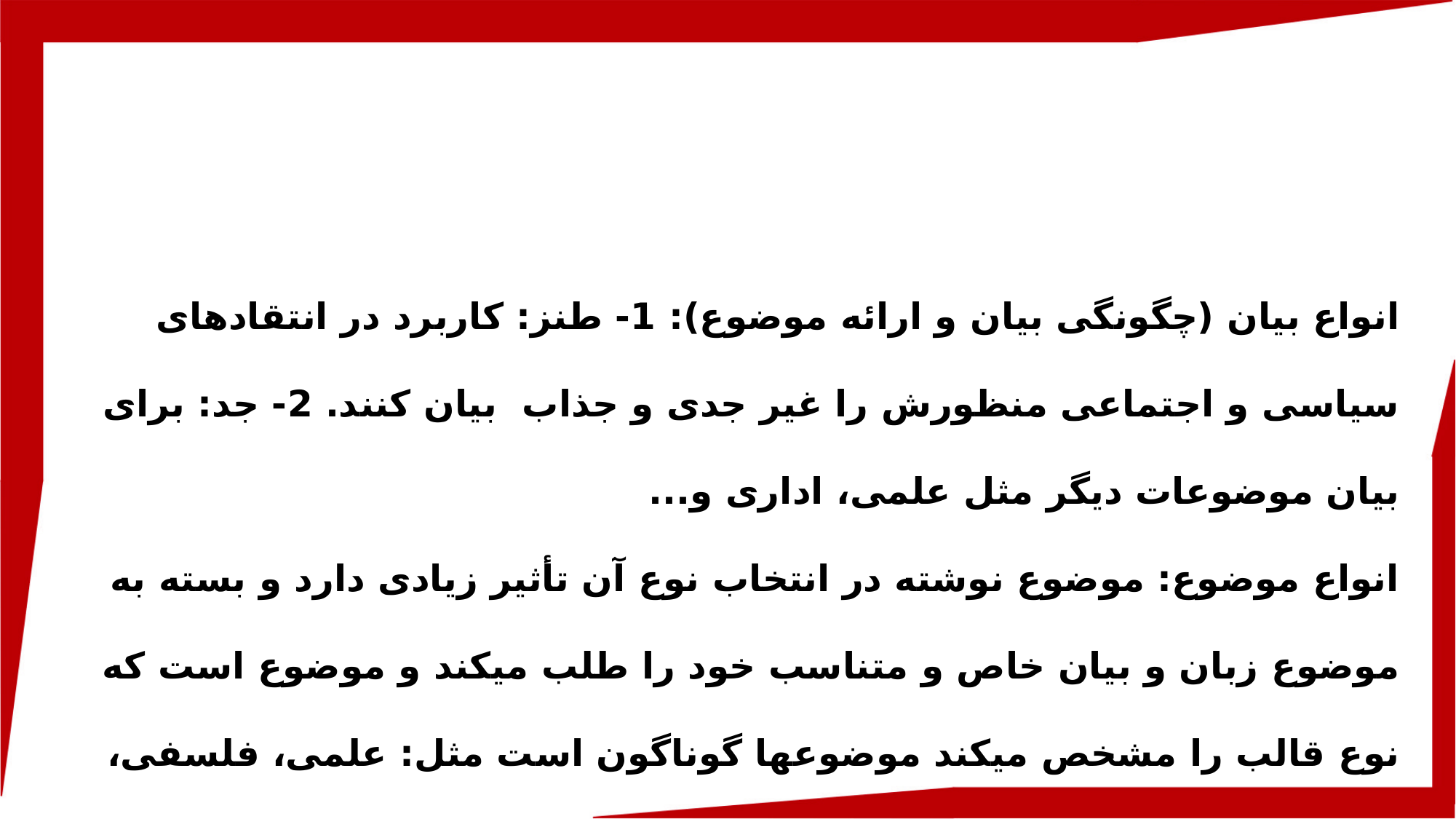

انواع بیان (چگونگی بیان و ارائه موضوع): 1- طنز: کاربرد در انتقادهای سیاسی و اجتماعی منظورش را غیر جدی و جذاب  بیان کنند. 2- جد: برای بیان موضوعات دیگر مثل علمی، اداری و...
انواع موضوع: موضوع نوشته در انتخاب نوع آن تأثیر زیادی دارد و بسته به موضوع زبان و بیان خاص و متناسب خود را طلب می­کند و موضوع است که نوع قالب را مشخص می­کند موضوع­ها گوناگون است مثل: علمی، فلسفی، دینی، سیاسی، اجتماعی، فرهنگی.